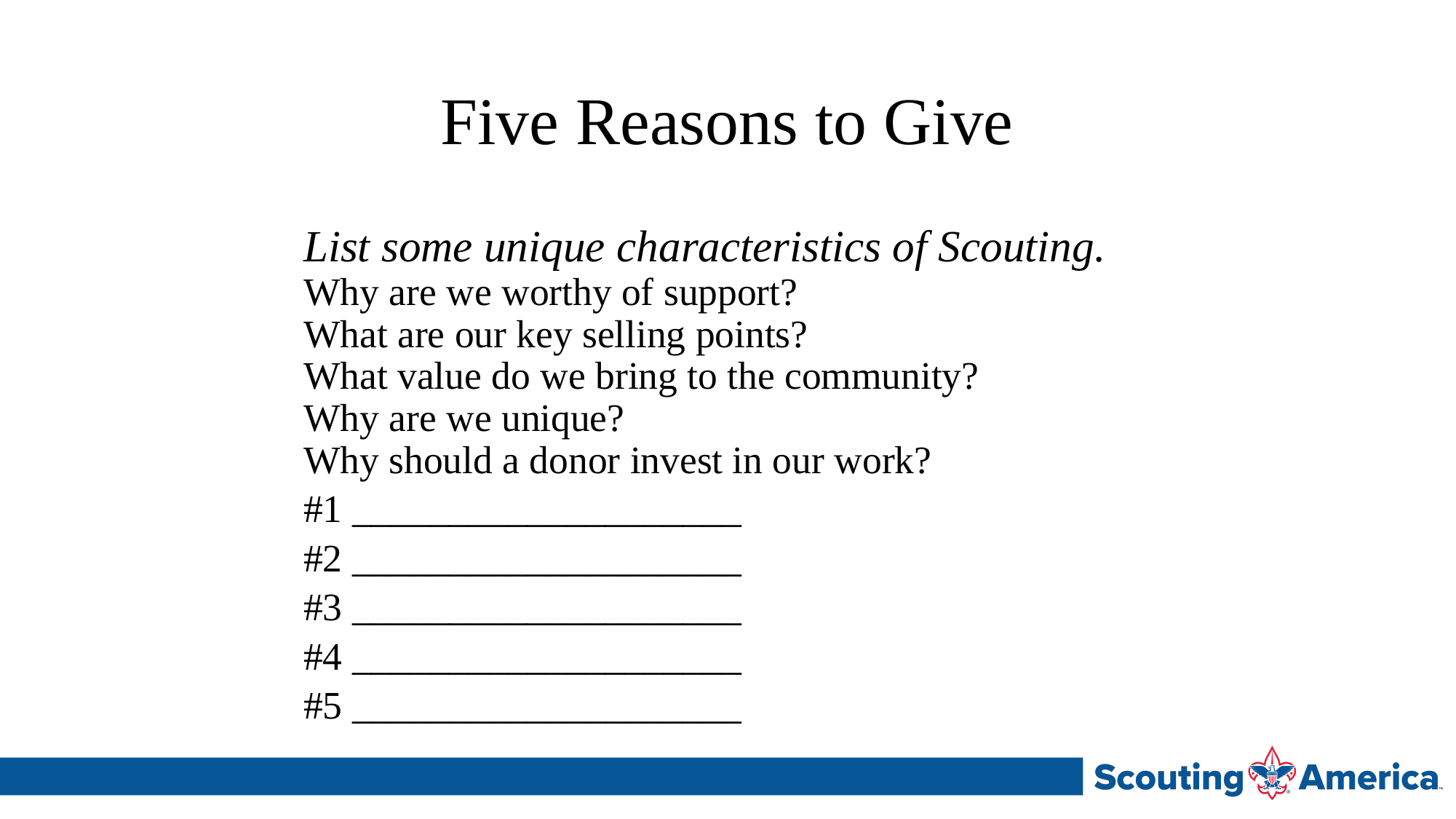

# Five Reasons to Give
List some unique characteristics of Scouting.
Why are we worthy of support?
What are our key selling points?
What value do we bring to the community?
Why are we unique?
Why should a donor invest in our work?
#1 ____________________
#2 ____________________
#3 ____________________
#4 ____________________
#5 ____________________